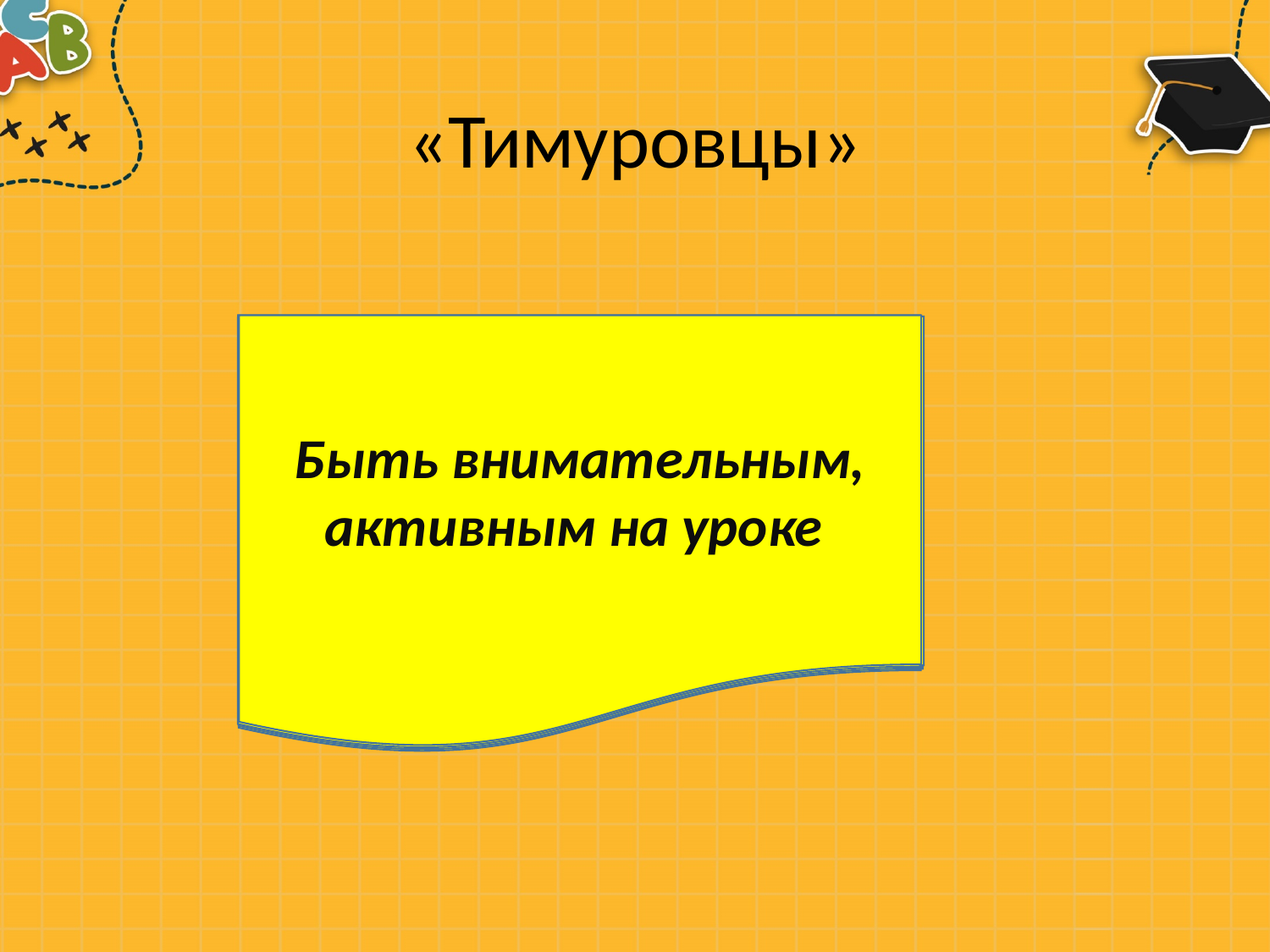

# «Тимуровцы»

Не обращать на прозвеневший звонок на урок, играть
Быть внимательным, активным на уроке
Наводить порядок дома или в школе
Поднимать руку, если хочешь спросить или ответить
Вы продолжаете работать, даже если работа очень трудная
Не убирать со стола и не мыть посуду, мама всё сама сделает
Оставляете вещи в беспорядке, чтобы за вами убрали другие
Сначала думаете, а потом делаете
Свалить вину на других за свой поступок
Вначале закончить работу, а потом играть